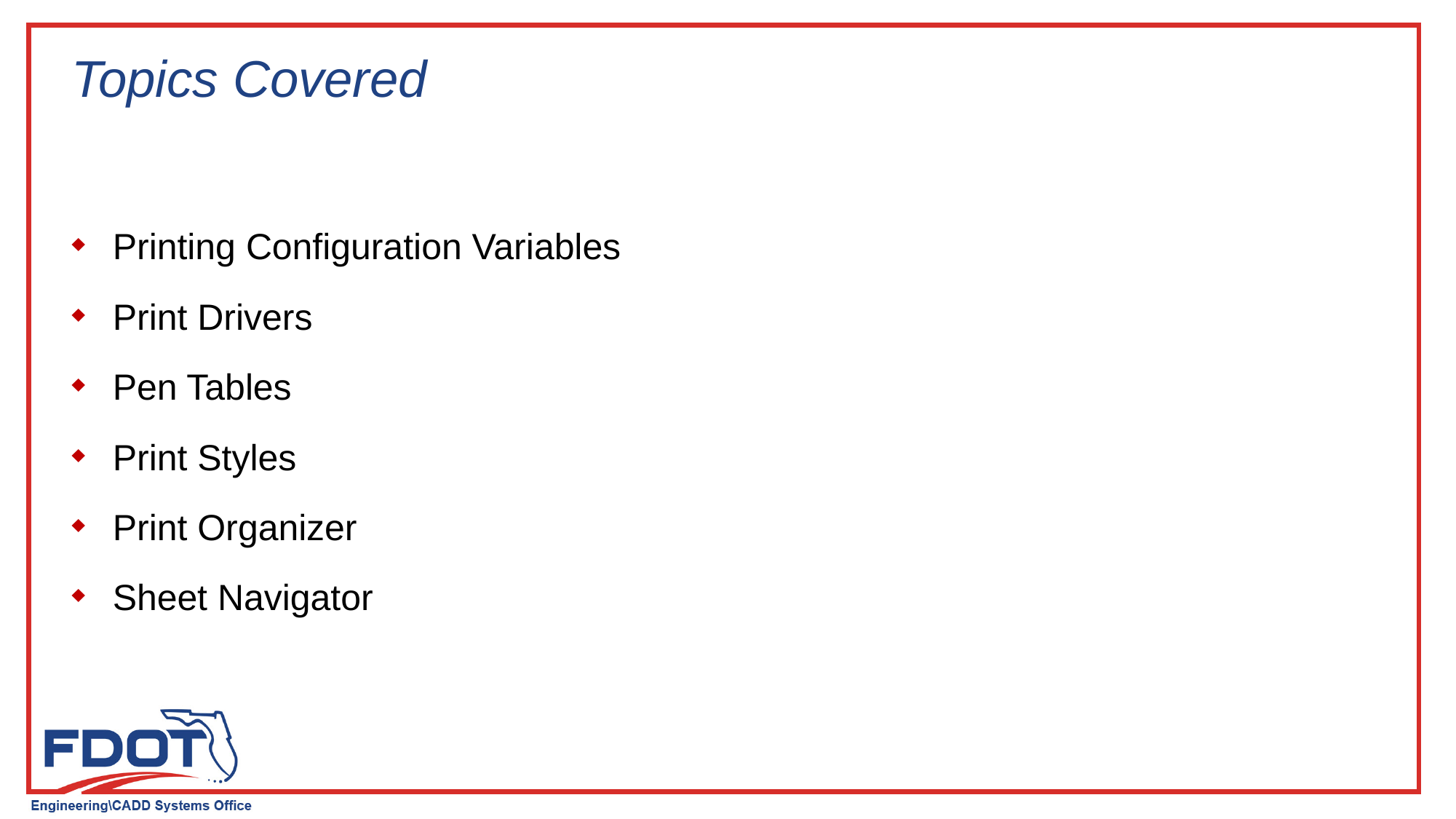

# Topics Covered

Printing Configuration Variables
Print Drivers
Pen Tables
Print Styles
Print Organizer
Sheet Navigator